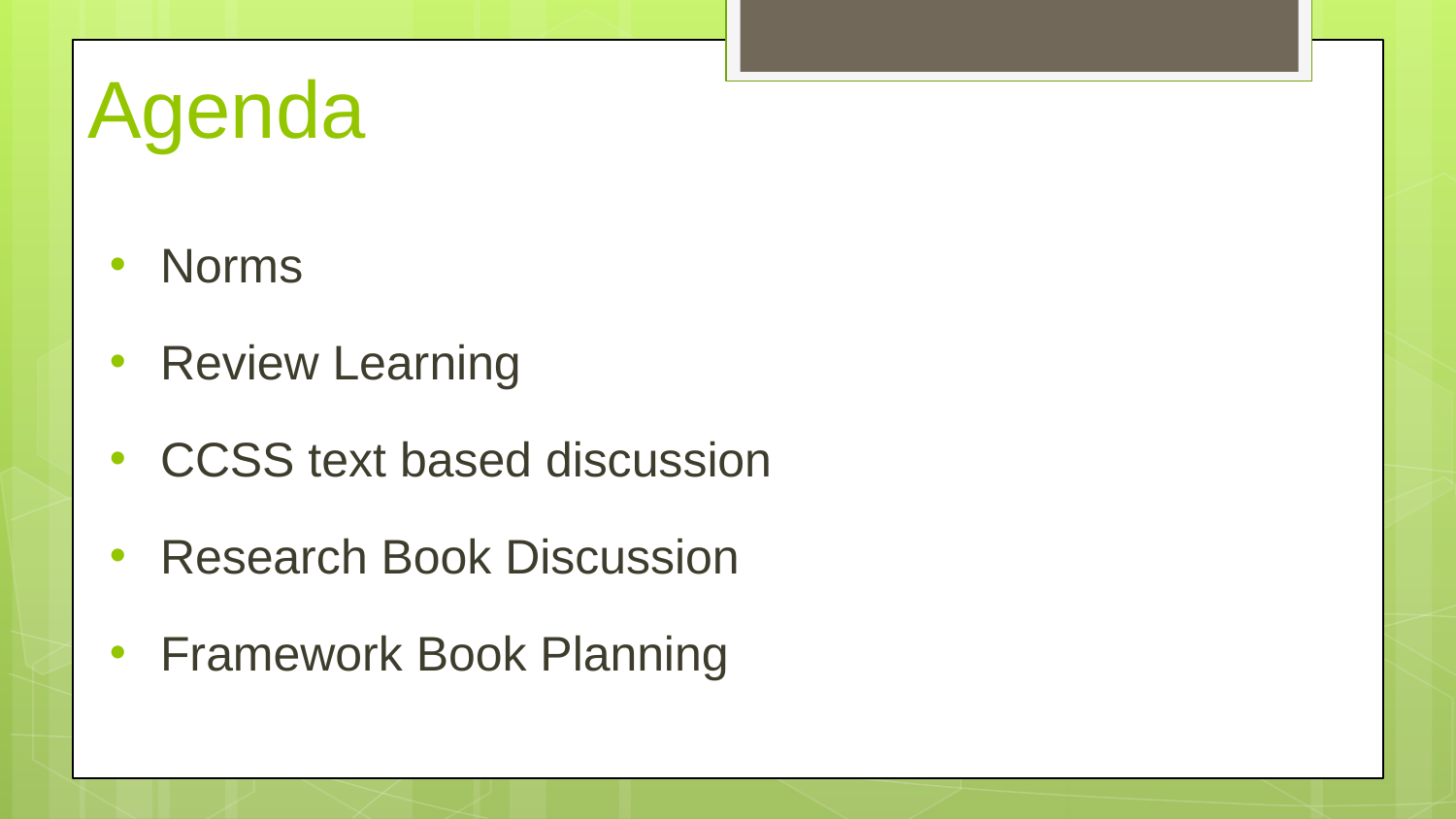

# Agenda
Norms
Review Learning
CCSS text based discussion
Research Book Discussion
Framework Book Planning